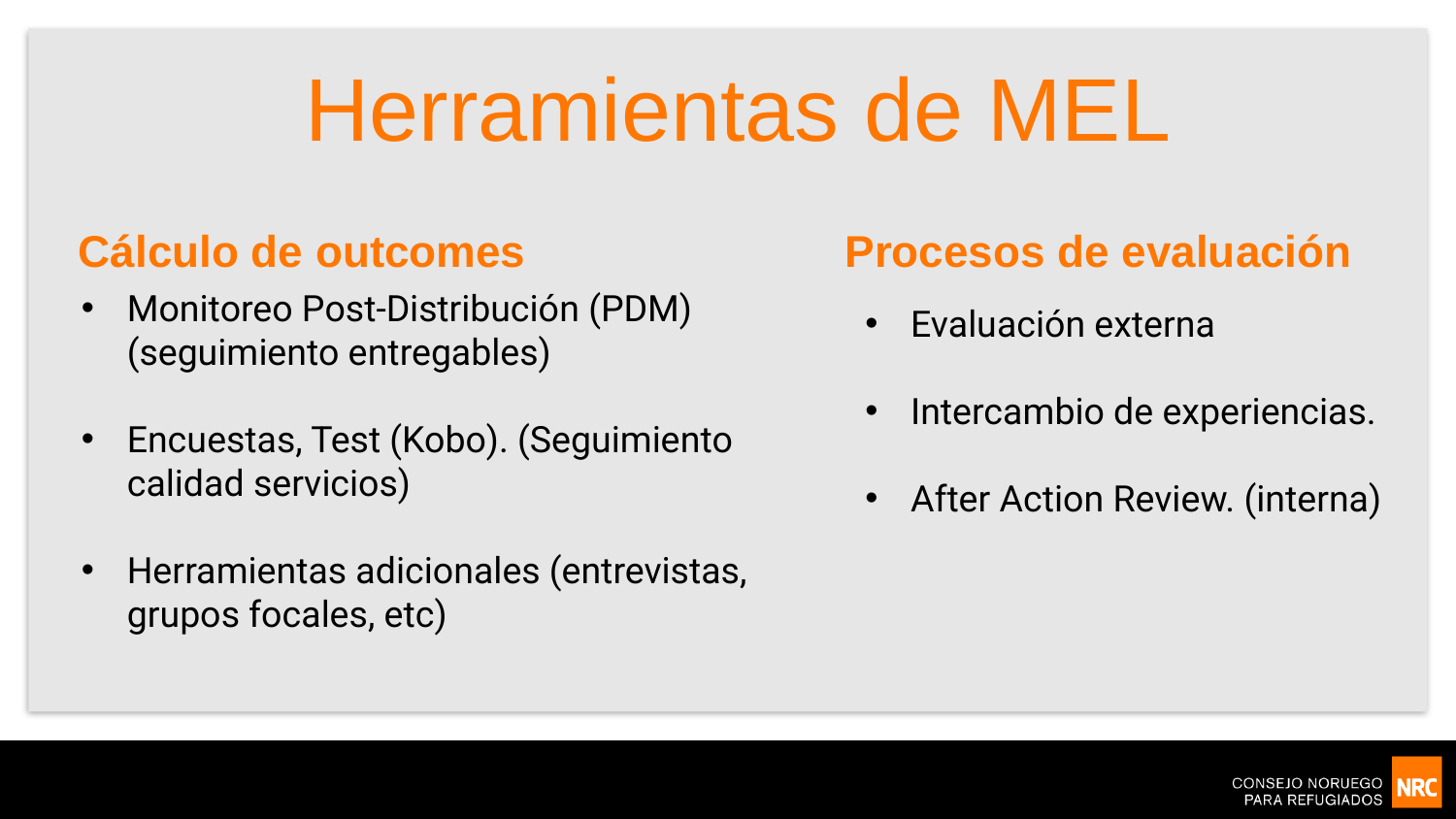

# Herramientas de MEL
Cálculo de outcomes
Procesos de evaluación
Monitoreo Post-Distribución (PDM) (seguimiento entregables)

Encuestas, Test (Kobo). (Seguimiento calidad servicios)

Herramientas adicionales (entrevistas, grupos focales, etc)

Evaluación externa

Intercambio de experiencias.

After Action Review. (interna)